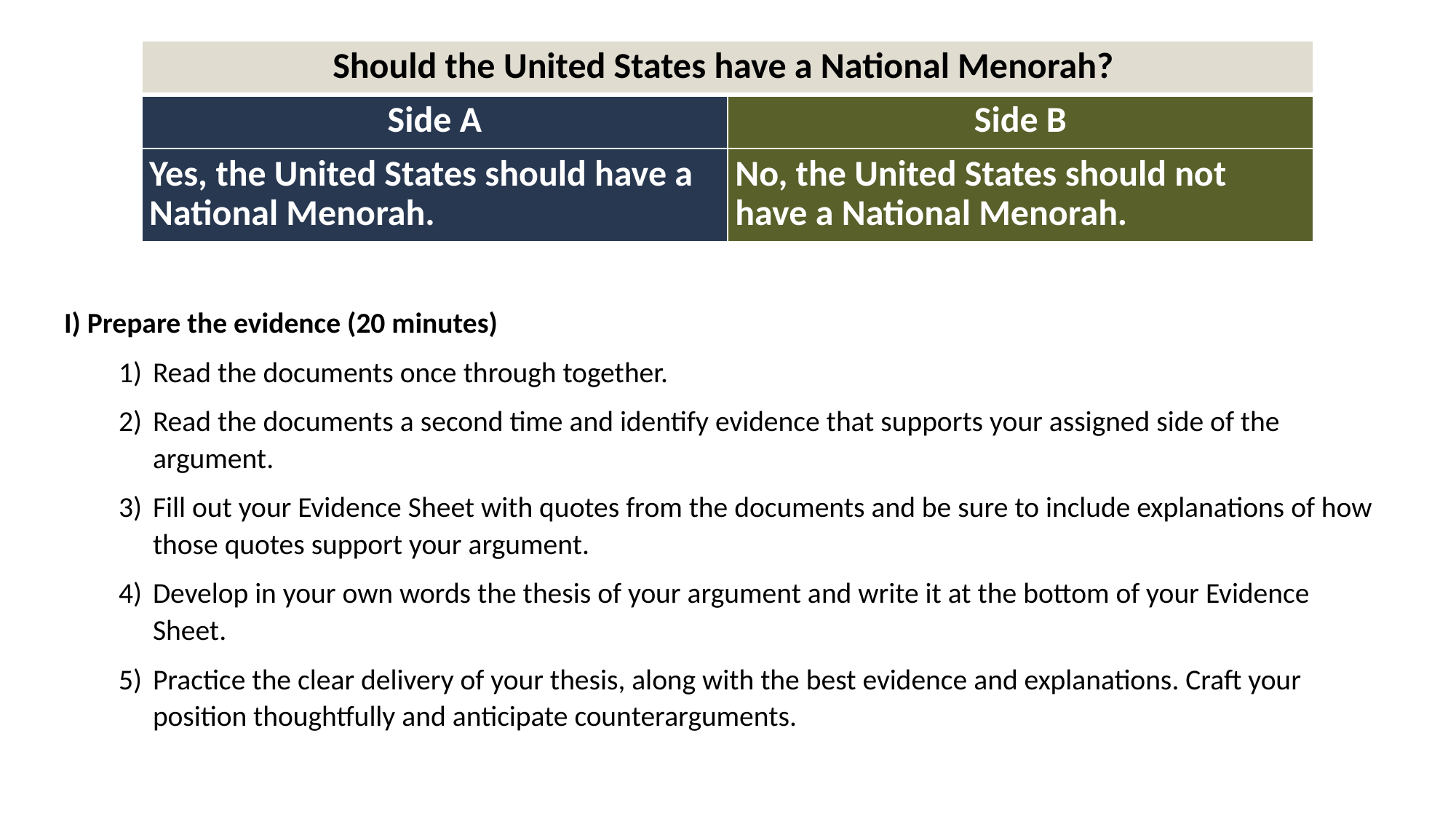

| Should the United States have a National Menorah? |  |
| --- | --- |
| Side A | Side B |
| Yes, the United States should have a National Menorah. | No, the United States should not have a National Menorah. |
I) Prepare the evidence (20 minutes)
Read the documents once through together.
Read the documents a second time and identify evidence that supports your assigned side of the argument.
Fill out your Evidence Sheet with quotes from the documents and be sure to include explanations of how those quotes support your argument.
Develop in your own words the thesis of your argument and write it at the bottom of your Evidence Sheet.
Practice the clear delivery of your thesis, along with the best evidence and explanations. Craft your position thoughtfully and anticipate counterarguments.